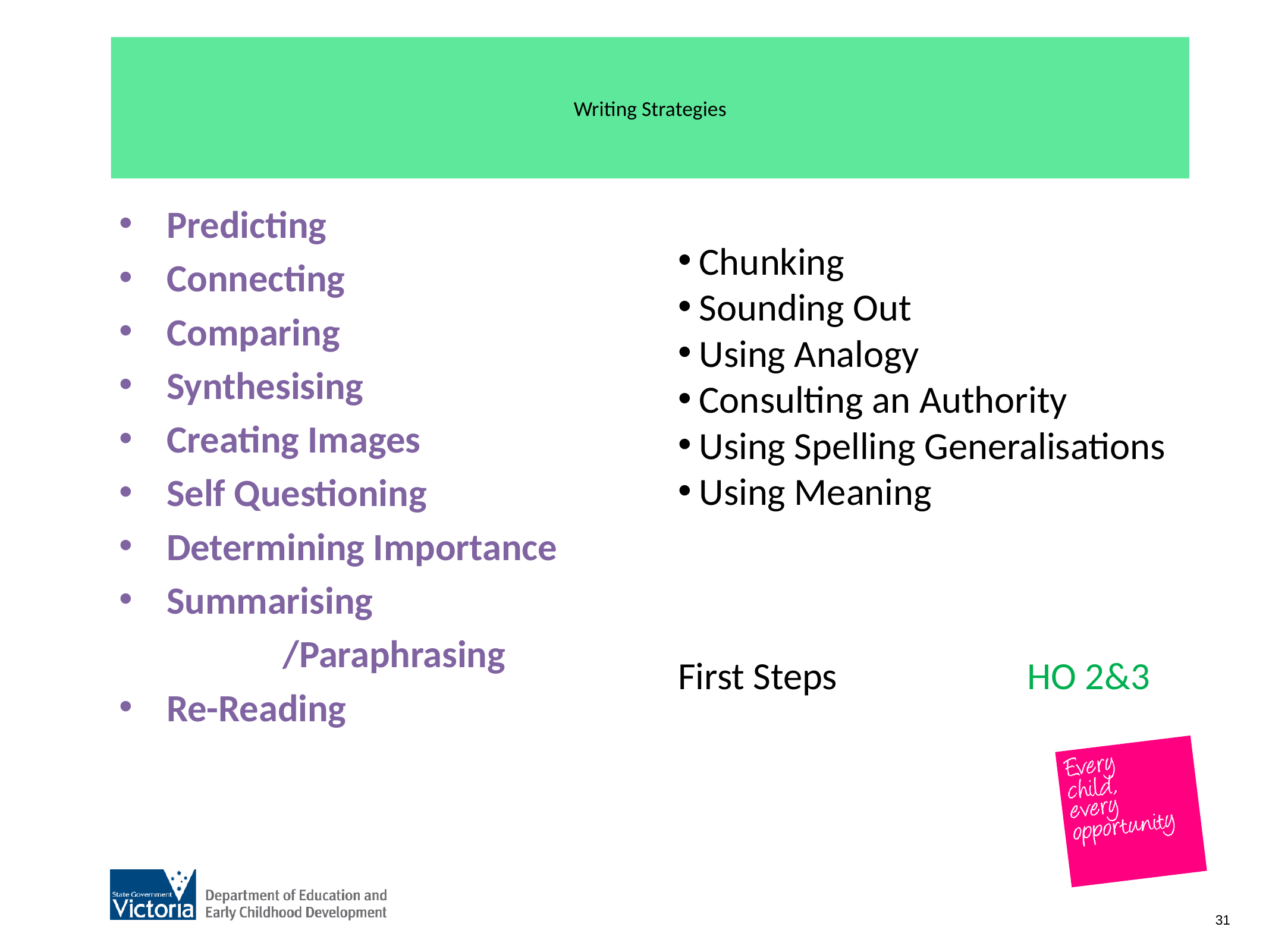

# Writing Strategies
Predicting
Connecting
Comparing
Synthesising
Creating Images
Self Questioning
Determining Importance
Summarising
                   /Paraphrasing
Re-Reading

Chunking
Sounding Out
Using Analogy
Consulting an Authority
Using Spelling Generalisations
Using Meaning

First Steps                      HO 2&3
31